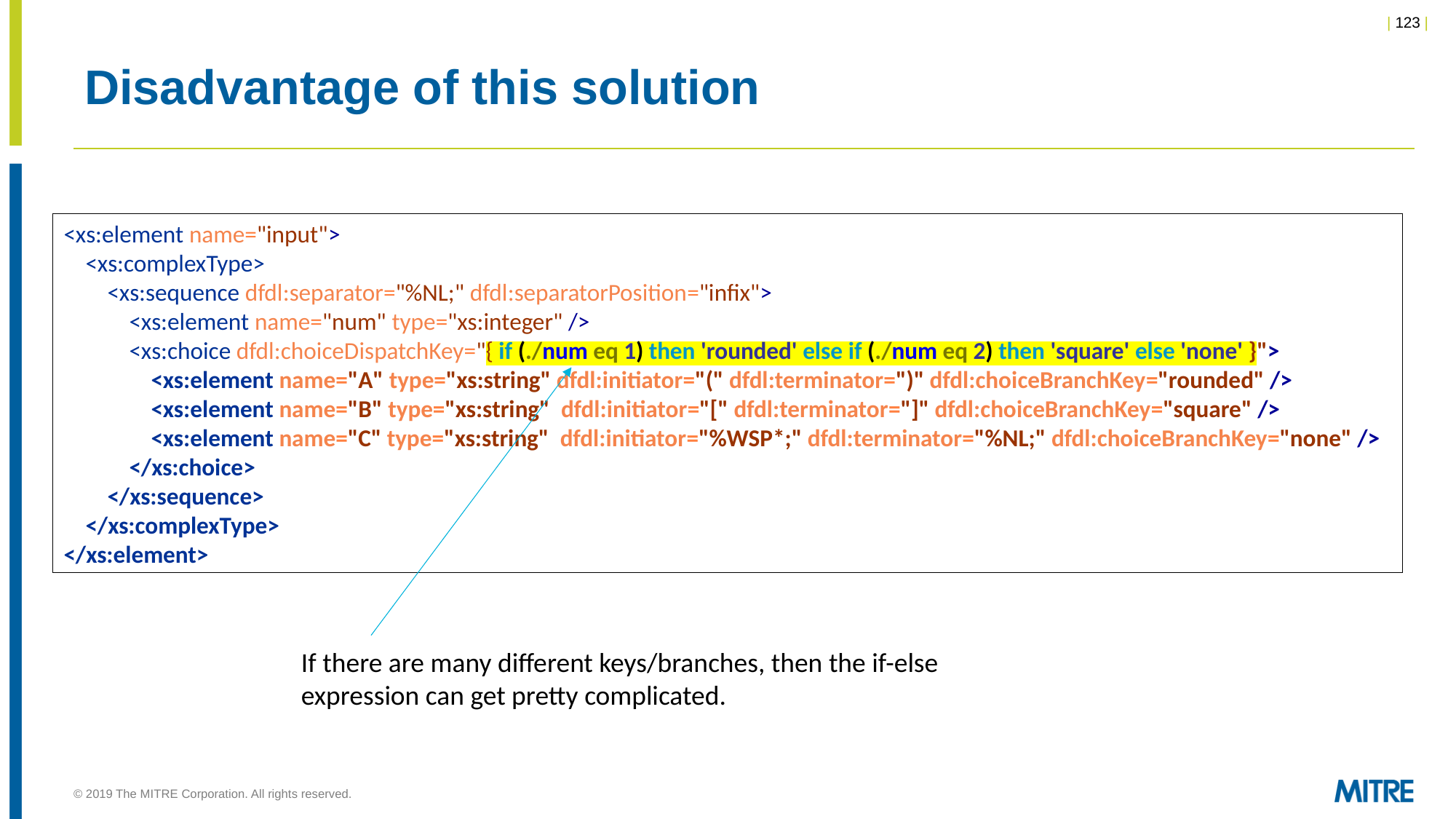

# Disadvantage of this solution
<xs:element name="input">
    <xs:complexType>
        <xs:sequence dfdl:separator="%NL;" dfdl:separatorPosition="infix">
            <xs:element name="num" type="xs:integer" />
            <xs:choice dfdl:choiceDispatchKey="{ if (./num eq 1) then 'rounded' else if (./num eq 2) then 'square' else 'none' }">
                <xs:element name="A" type="xs:string" dfdl:initiator="(" dfdl:terminator=")" dfdl:choiceBranchKey="rounded" />
                <xs:element name="B" type="xs:string"  dfdl:initiator="[" dfdl:terminator="]" dfdl:choiceBranchKey="square" />
                <xs:element name="C" type="xs:string"  dfdl:initiator="%WSP*;" dfdl:terminator="%NL;" dfdl:choiceBranchKey="none" />
            </xs:choice>
        </xs:sequence>
    </xs:complexType>
</xs:element>
If there are many different keys/branches, then the if-else expression can get pretty complicated.
© 2019 The MITRE Corporation. All rights reserved.